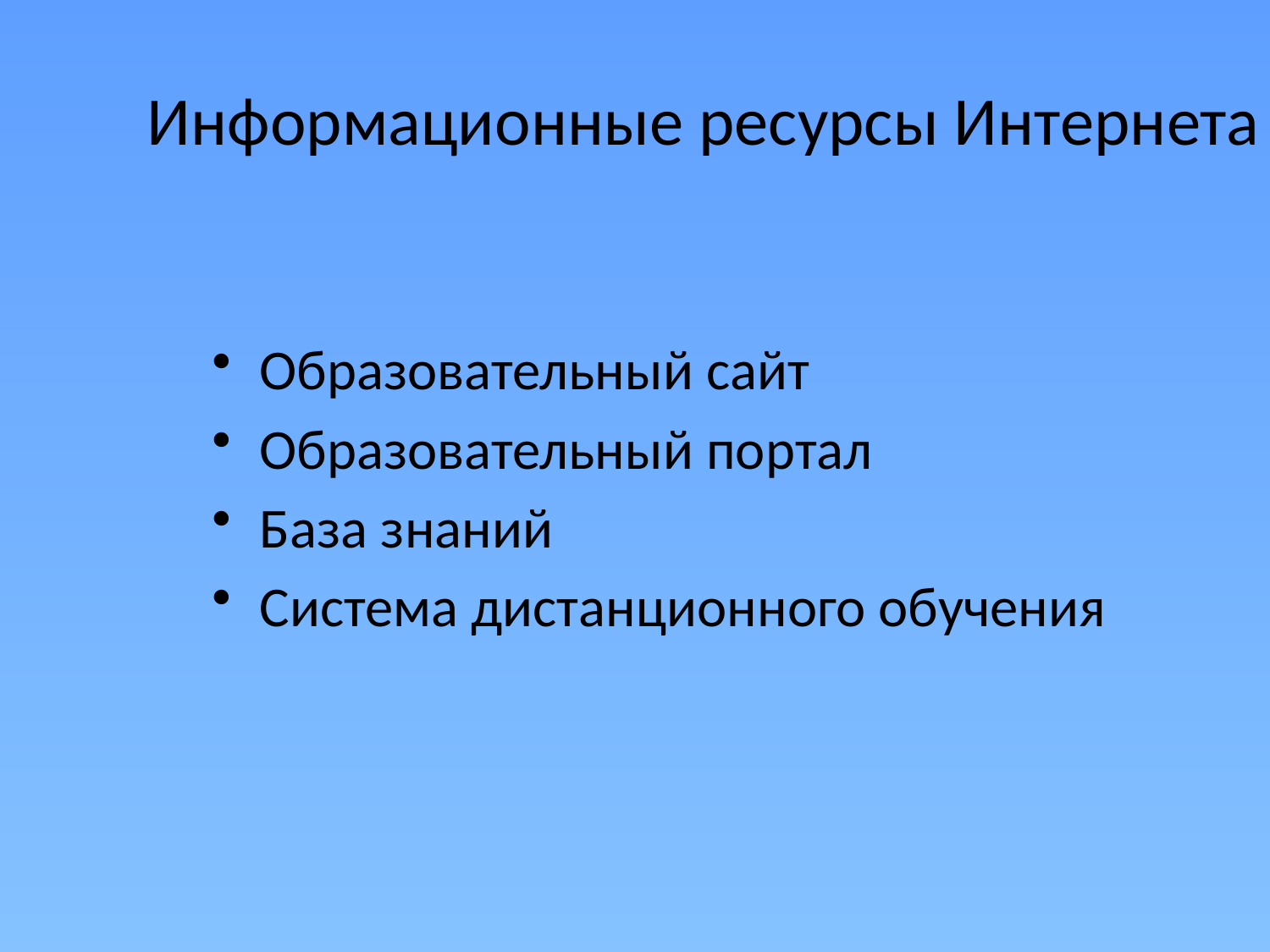

# Информационные ресурсы Интернета
Образовательный сайт
Образовательный портал
База знаний
Система дистанционного обучения